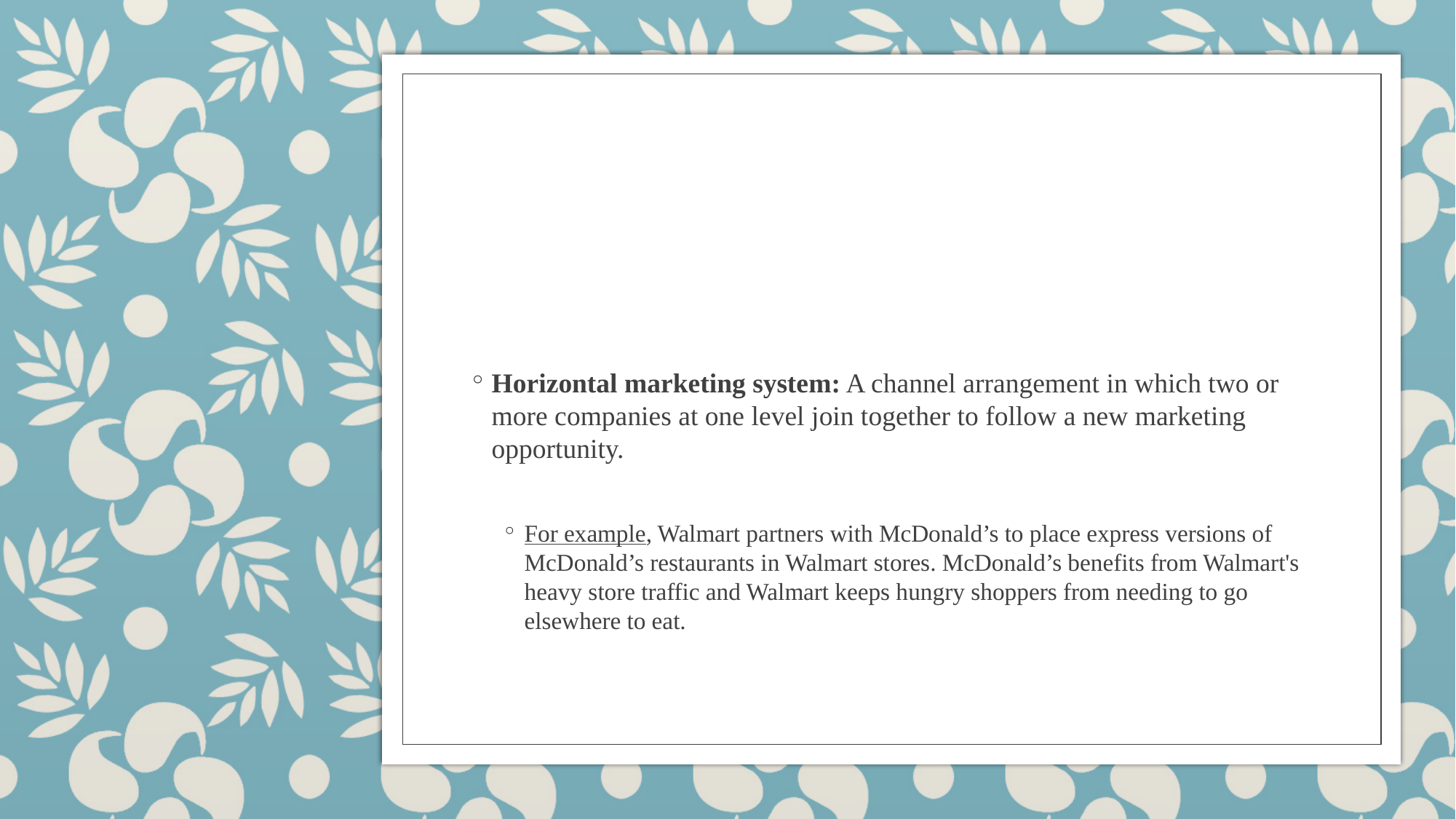

Horizontal marketing system: A channel arrangement in which two or more companies at one level join together to follow a new marketing opportunity.

For example, Walmart partners with McDonald’s to place express versions of McDonald’s restaurants in Walmart stores. McDonald’s benefits from Walmart's heavy store traffic and Walmart keeps hungry shoppers from needing to go elsewhere to eat.